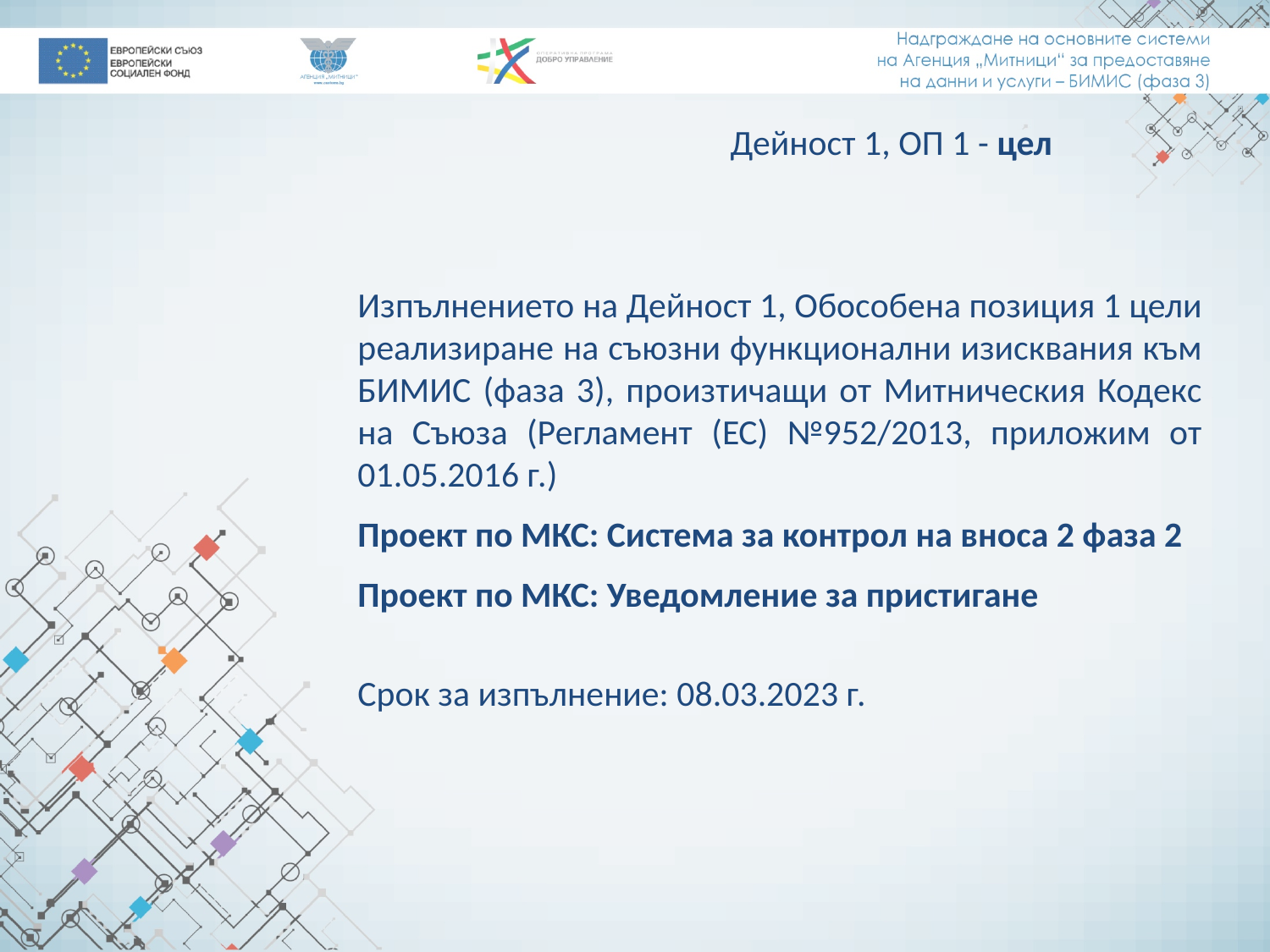

# Дейност 1, ОП 1 - цел
Изпълнението на Дейност 1, Обособена позиция 1 цели реализиране на съюзни функционални изисквания към БИМИС (фаза 3), произтичащи от Митническия Кодекс на Съюза (Регламент (ЕС) №952/2013, приложим от 01.05.2016 г.)
Проект по МКС: Система за контрол на вноса 2 фаза 2
Проект по МКС: Уведомление за пристигане

Срок за изпълнение: 08.03.2023 г.